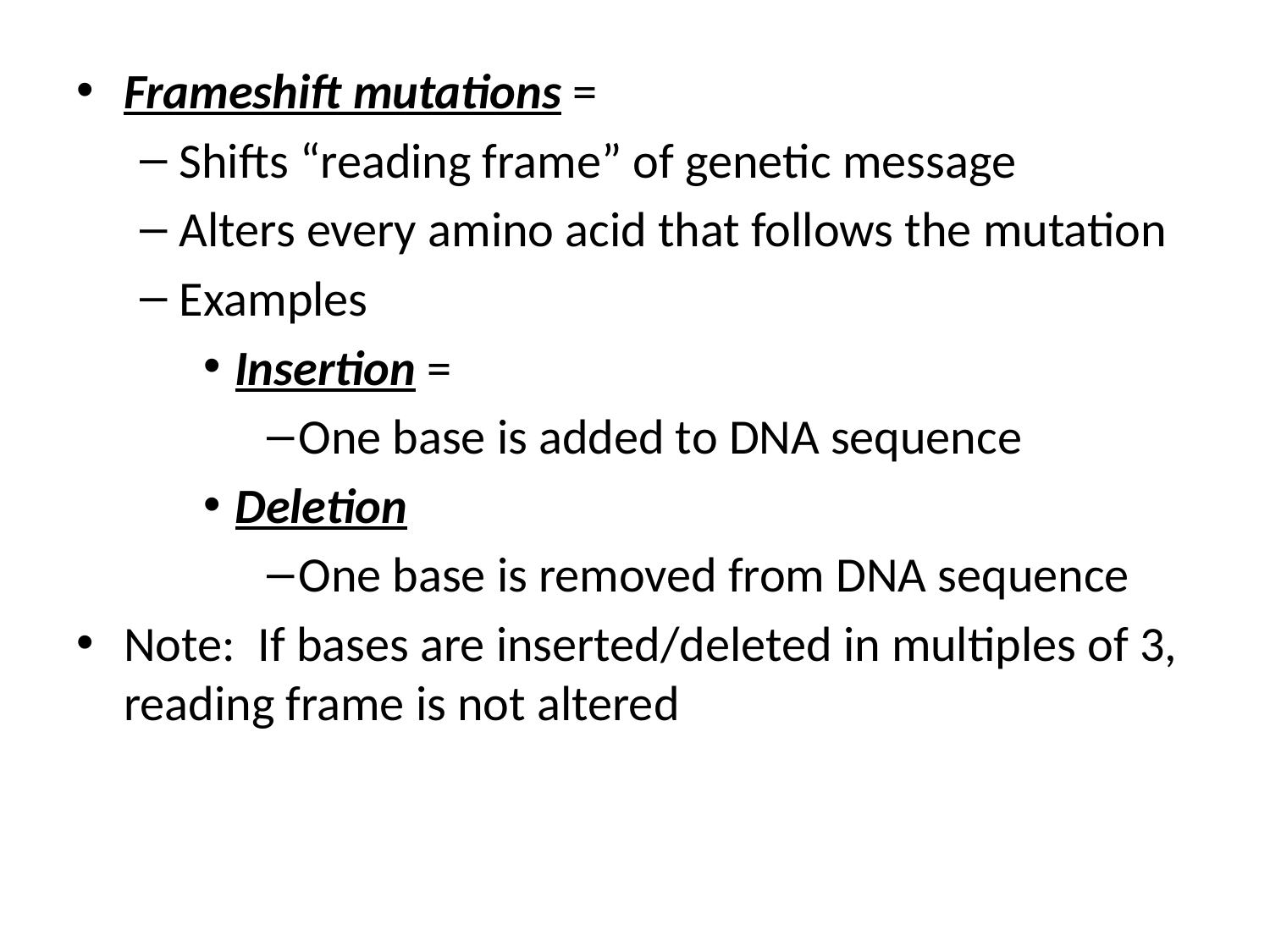

Frameshift mutations =
Shifts “reading frame” of genetic message
Alters every amino acid that follows the mutation
Examples
Insertion =
One base is added to DNA sequence
Deletion
One base is removed from DNA sequence
Note:  If bases are inserted/deleted in multiples of 3, reading frame is not altered